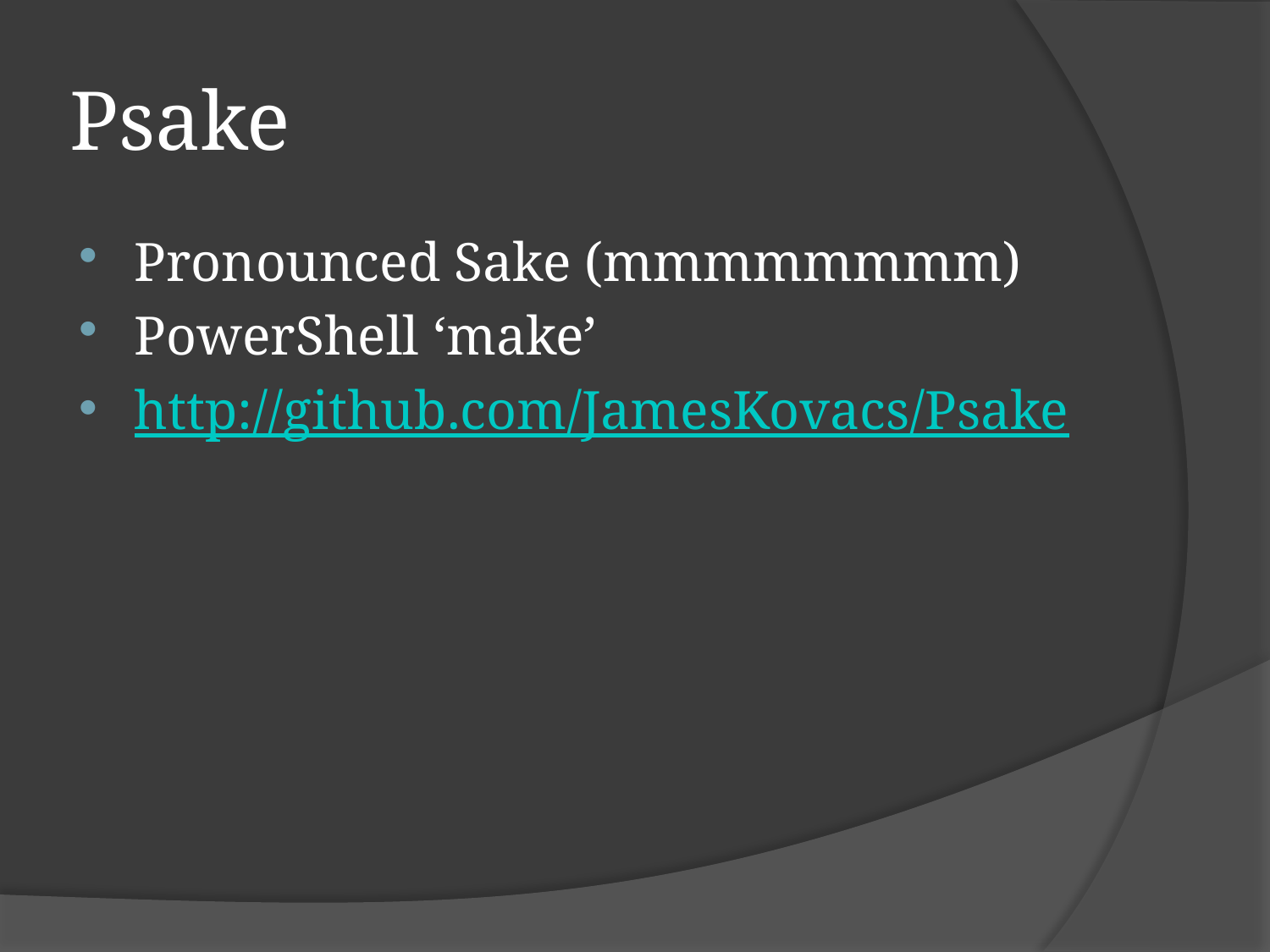

# Psake
Pronounced Sake (mmmmmmmm)
PowerShell ‘make’
http://github.com/JamesKovacs/Psake